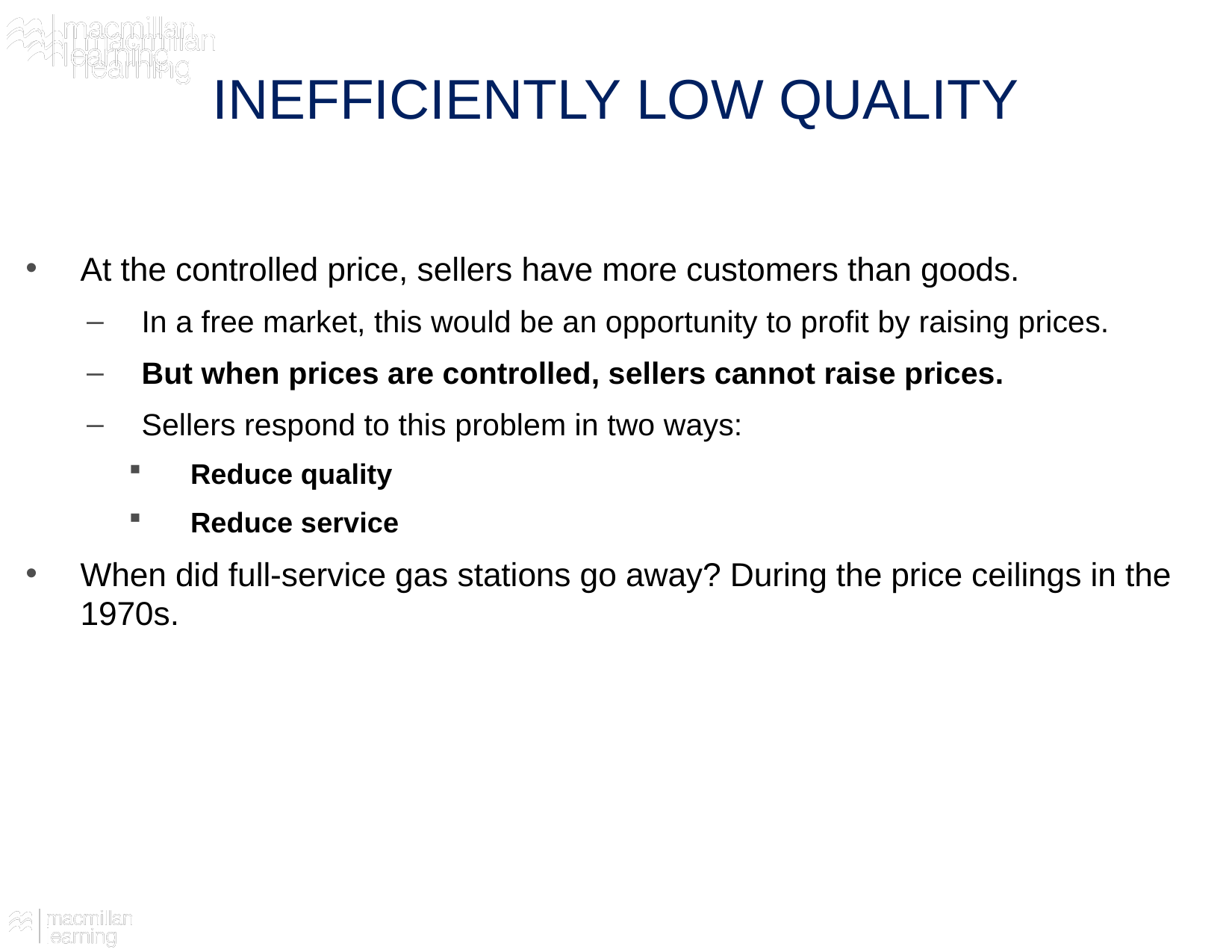

# INEFFICIENTLY LOW QUALITY
At the controlled price, sellers have more customers than goods.
In a free market, this would be an opportunity to profit by raising prices.
But when prices are controlled, sellers cannot raise prices.
Sellers respond to this problem in two ways:
Reduce quality
Reduce service
When did full-service gas stations go away? During the price ceilings in the 1970s.